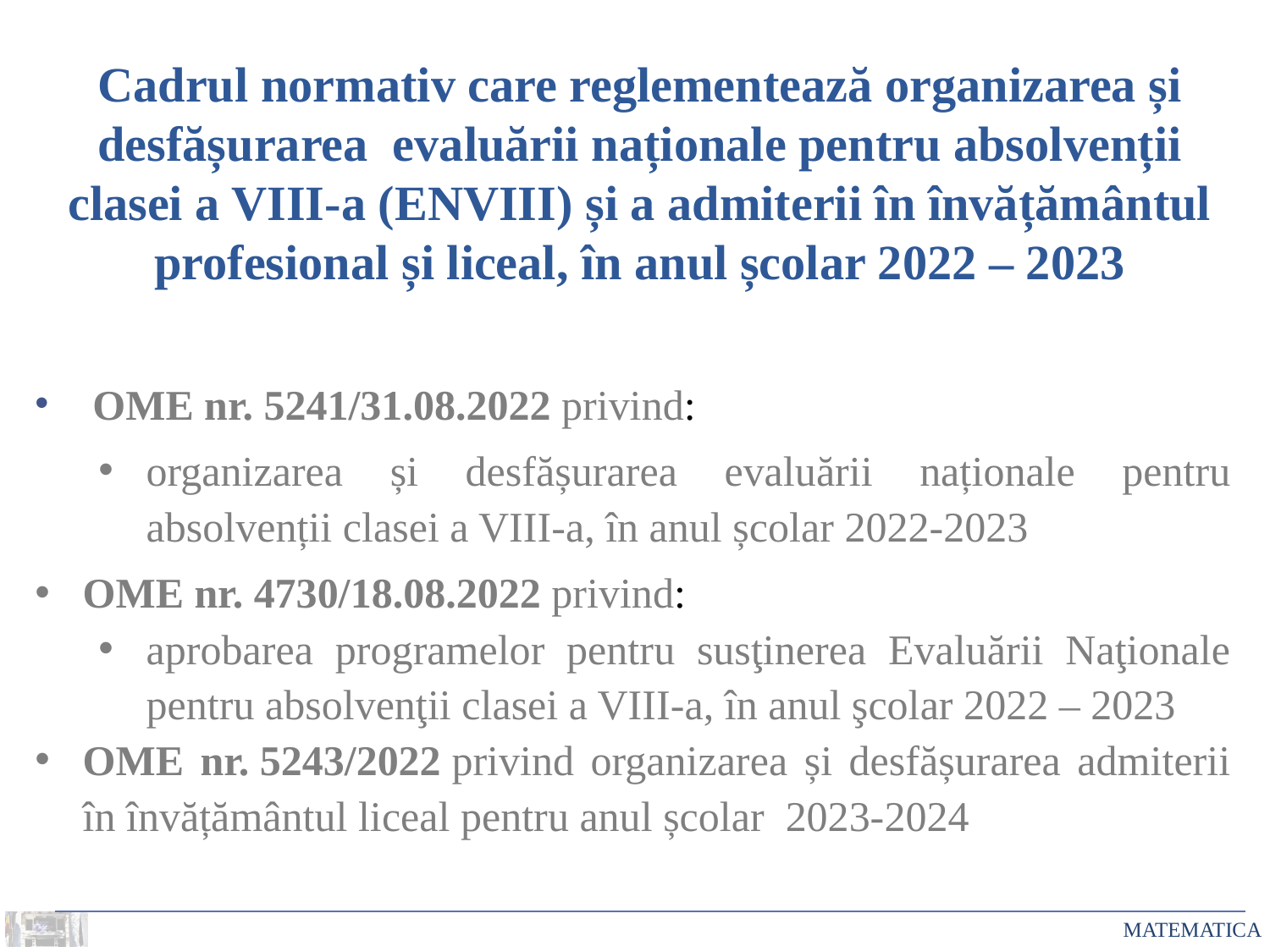

# Cadrul normativ care reglementează organizarea și desfășurarea  evaluării naționale pentru absolvenții clasei a VIII-a (ENVIII) și a admiterii în învățământul profesional și liceal, în anul școlar 2022 – 2023
 OME nr. 5241/31.08.2022 privind:
organizarea și desfășurarea evaluării naționale pentru absolvenții clasei a VIII-a, în anul școlar 2022-2023
OME nr. 4730/18.08.2022 privind:
aprobarea programelor pentru susţinerea Evaluării Naţionale pentru absolvenţii clasei a VIII-a, în anul şcolar 2022 – 2023
OME nr. 5243/2022 privind organizarea și desfășurarea admiterii în învățământul liceal pentru anul școlar  2023-2024